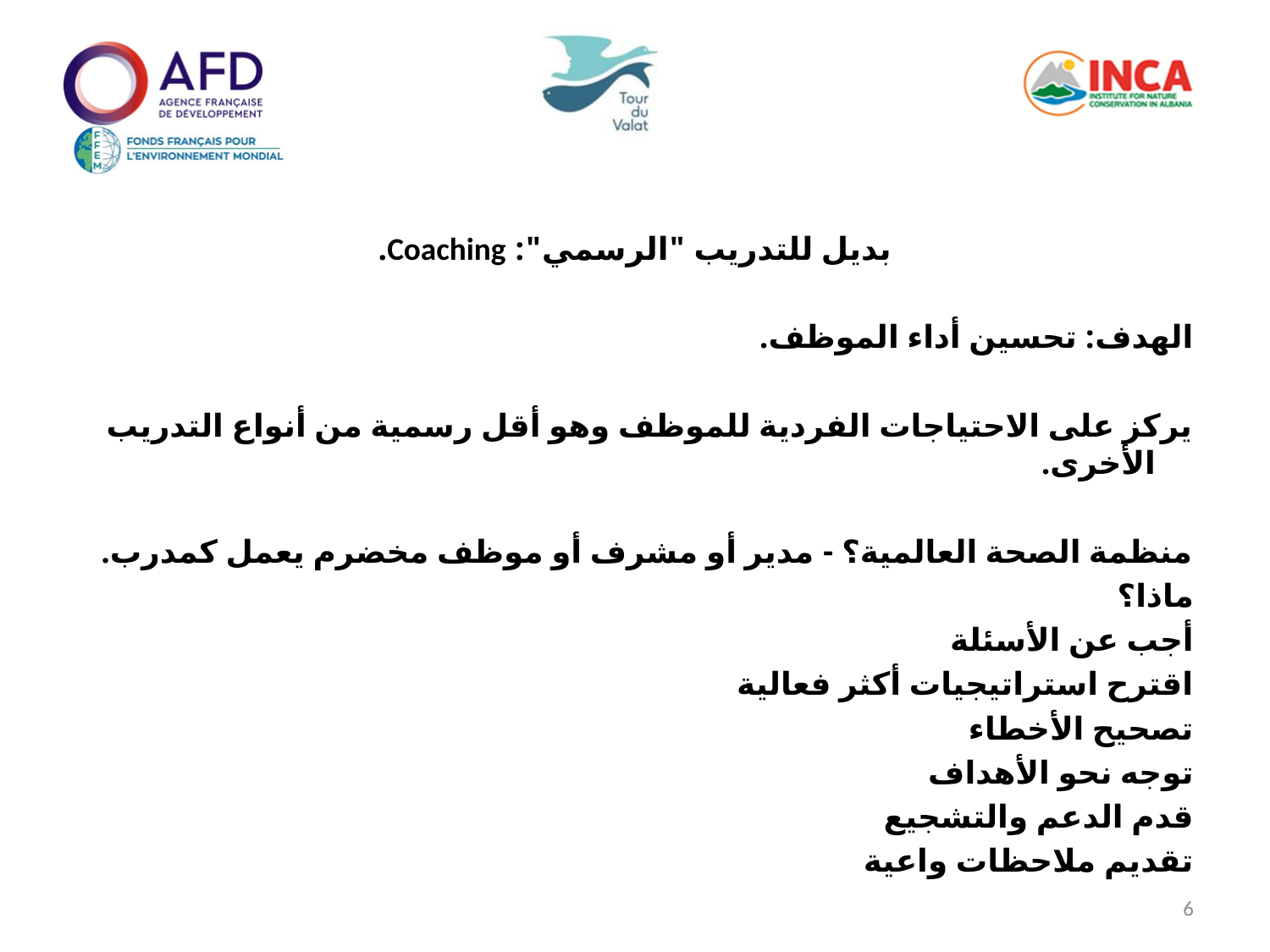

بديل للتدريب "الرسمي": Coaching.

الهدف: تحسين أداء الموظف.

يركز على الاحتياجات الفردية للموظف وهو أقل رسمية من أنواع التدريب الأخرى.

منظمة الصحة العالمية؟ - مدير أو مشرف أو موظف مخضرم يعمل كمدرب.
ماذا؟
أجب عن الأسئلة
اقترح استراتيجيات أكثر فعالية
تصحيح الأخطاء
توجه نحو الأهداف
قدم الدعم والتشجيع
تقديم ملاحظات واعية
6